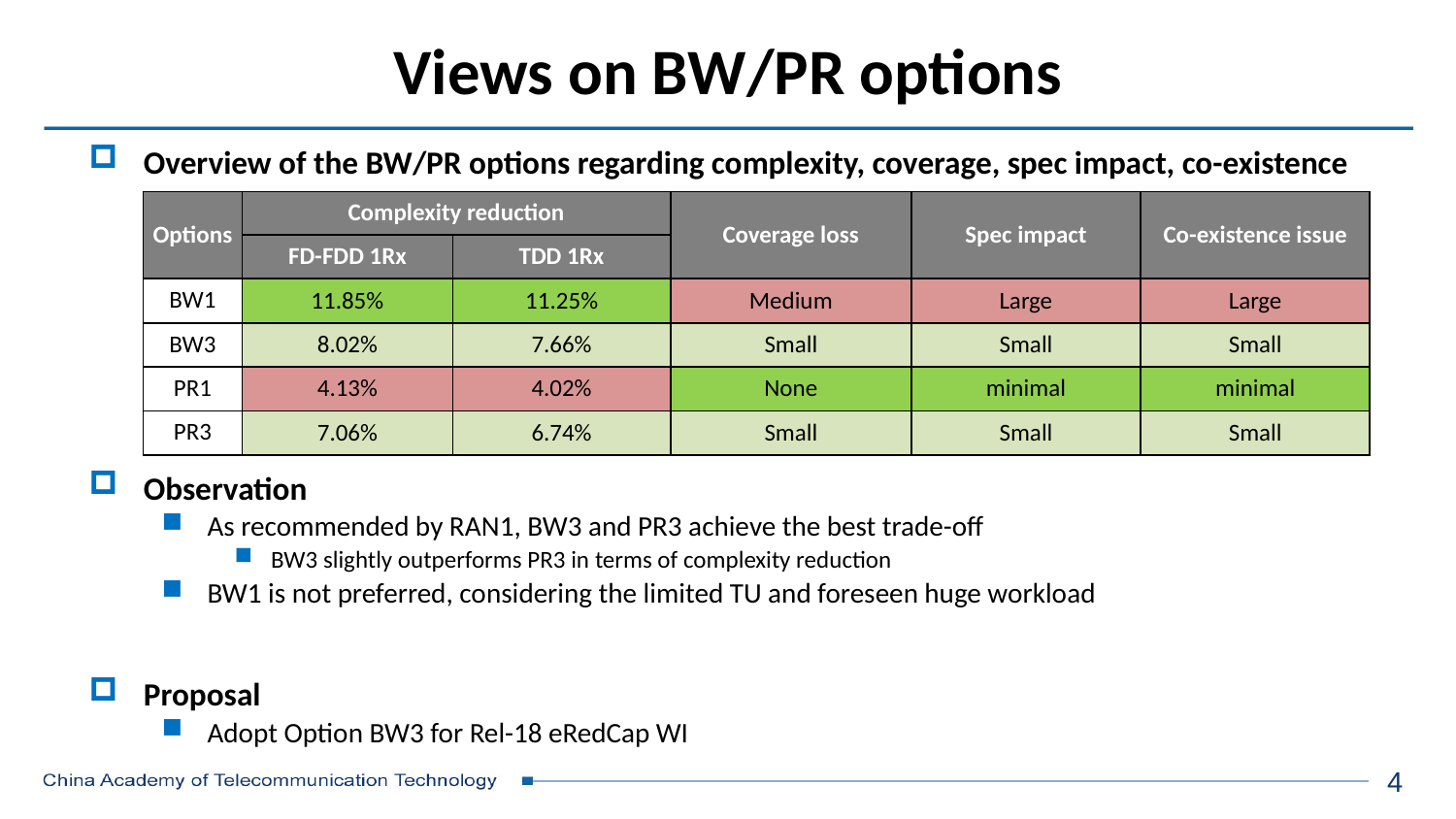

# Views on BW/PR options
Overview of the BW/PR options regarding complexity, coverage, spec impact, co-existence

Observation
As recommended by RAN1, BW3 and PR3 achieve the best trade-off
BW3 slightly outperforms PR3 in terms of complexity reduction
BW1 is not preferred, considering the limited TU and foreseen huge workload

Proposal
Adopt Option BW3 for Rel-18 eRedCap WI
| Options | Complexity reduction |  | Coverage loss | Spec impact | Co-existence issue |
| --- | --- | --- | --- | --- | --- |
|  | FD-FDD 1Rx | TDD 1Rx |  |  |  |
| BW1 | 11.85% | 11.25% | Medium | Large | Large |
| BW3 | 8.02% | 7.66% | Small | Small | Small |
| PR1 | 4.13% | 4.02% | None | minimal | minimal |
| PR3 | 7.06% | 6.74% | Small | Small | Small |
4